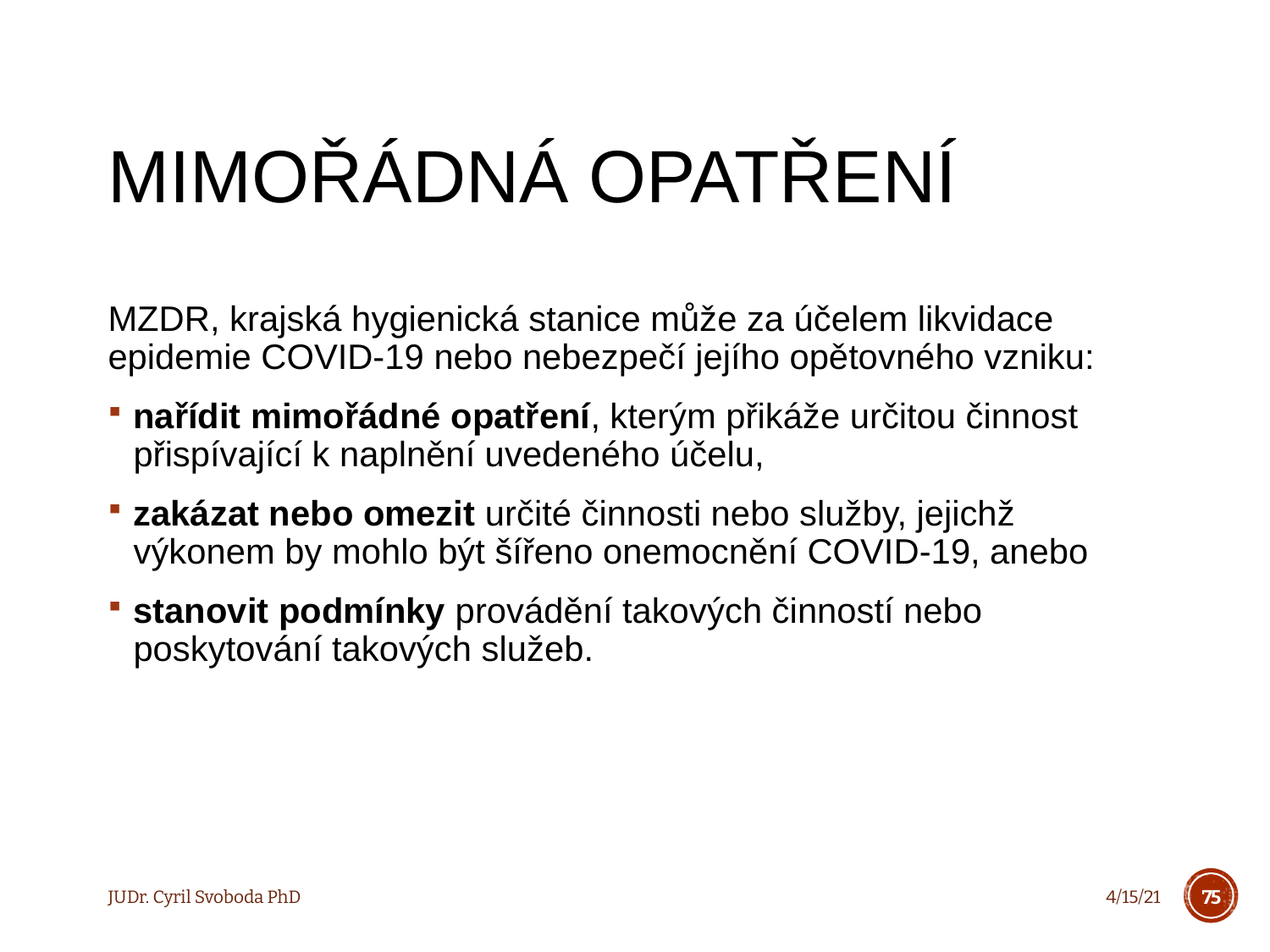

# Mimořádná opatření
MZDR, krajská hygienická stanice může za účelem likvidace epidemie COVID-19 nebo nebezpečí jejího opětovného vzniku:
nařídit mimořádné opatření, kterým přikáže určitou činnost přispívající k naplnění uvedeného účelu,
zakázat nebo omezit určité činnosti nebo služby, jejichž výkonem by mohlo být šířeno onemocnění COVID-19, anebo
stanovit podmínky provádění takových činností nebo poskytování takových služeb.
JUDr. Cyril Svoboda PhD
4/15/21
75